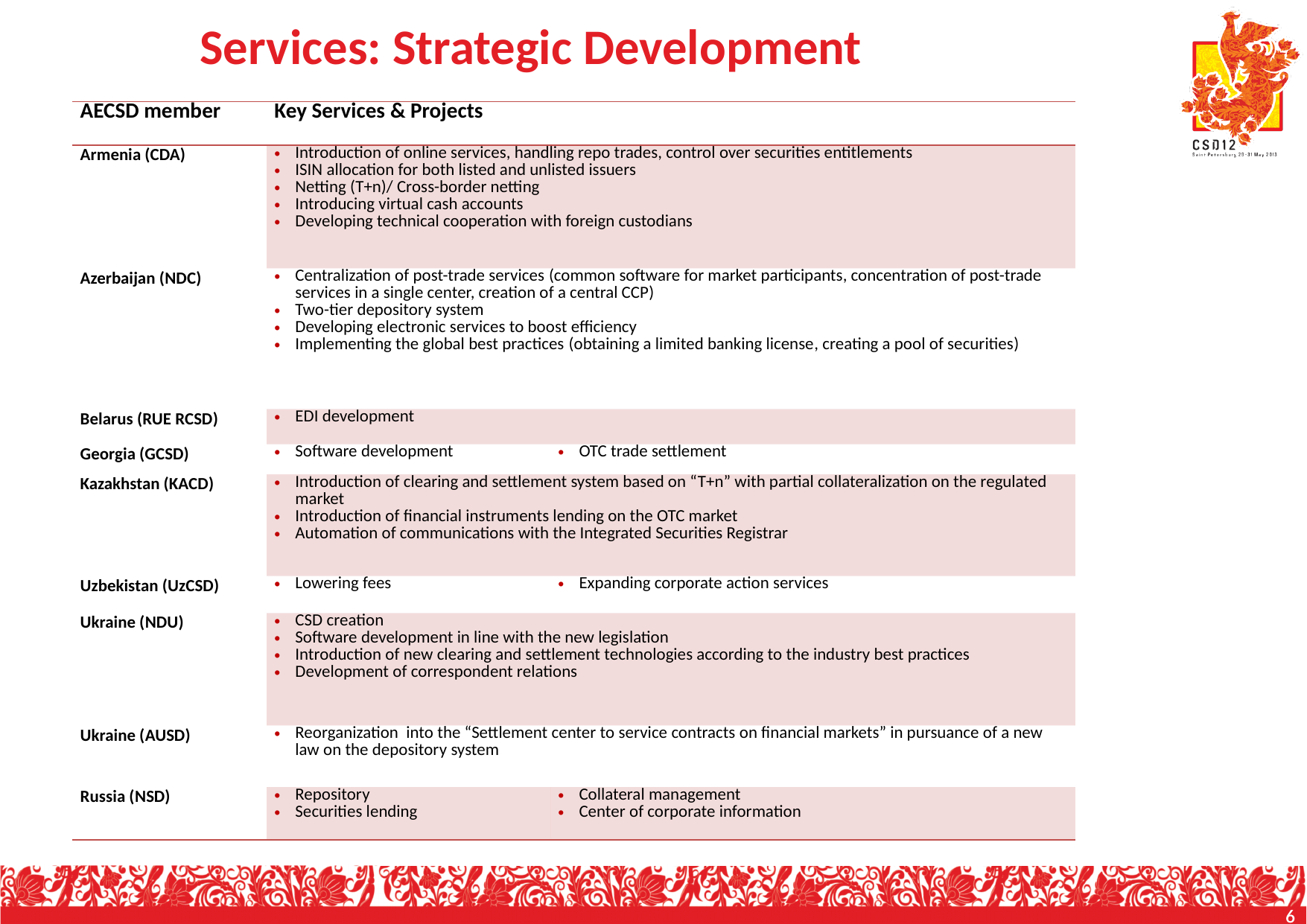

Services: Strategic Development
| AECSD member | Key Services & Projects |  |
| --- | --- | --- |
| Armenia (CDA) | Introduction of online services, handling repo trades, control over securities entitlements ISIN allocation for both listed and unlisted issuers Netting (T+n)/ Cross-border netting Introducing virtual cash accounts Developing technical cooperation with foreign custodians |  |
| Azerbaijan (NDC) | Centralization of post-trade services (common software for market participants, concentration of post-trade services in a single center, creation of a central CCP) Two-tier depository system Developing electronic services to boost efficiency Implementing the global best practices (obtaining a limited banking license, creating a pool of securities) |  |
| Belarus (RUE RCSD) | EDI development |  |
| Georgia (GCSD) | Software development | OTC trade settlement |
| Kazakhstan (KACD) | Introduction of clearing and settlement system based on “Т+n” with partial collateralization on the regulated market Introduction of financial instruments lending on the OTC market Automation of communications with the Integrated Securities Registrar |  |
| Uzbekistan (UzCSD) | Lowering fees | Expanding corporate action services |
| Ukraine (NDU) | CSD creation Software development in line with the new legislation Introduction of new clearing and settlement technologies according to the industry best practices Development of correspondent relations |  |
| Ukraine (AUSD) | Reorganization into the “Settlement center to service contracts on financial markets” in pursuance of a new law on the depository system |  |
| Russia (NSD) | Repository Securities lending | Collateral management Center of corporate information |
6
6